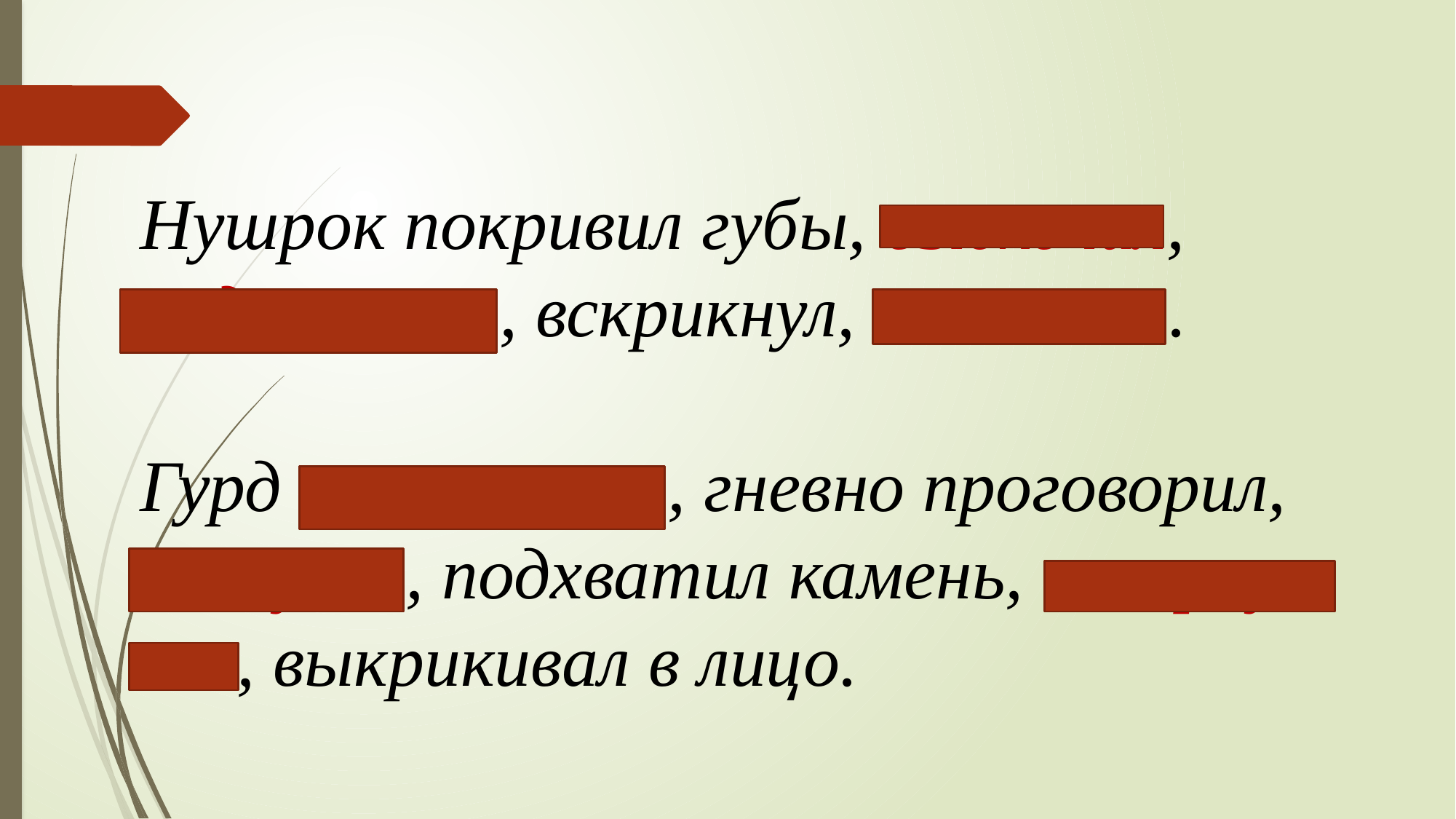

#
Нушрок покривил губы, выскочил, подтолкнул, вскрикнул, завизжал.

Гурд выпрямился, гневно проговорил, нагнулся, подхватил камень, швырнул его, выкрикивал в лицо.